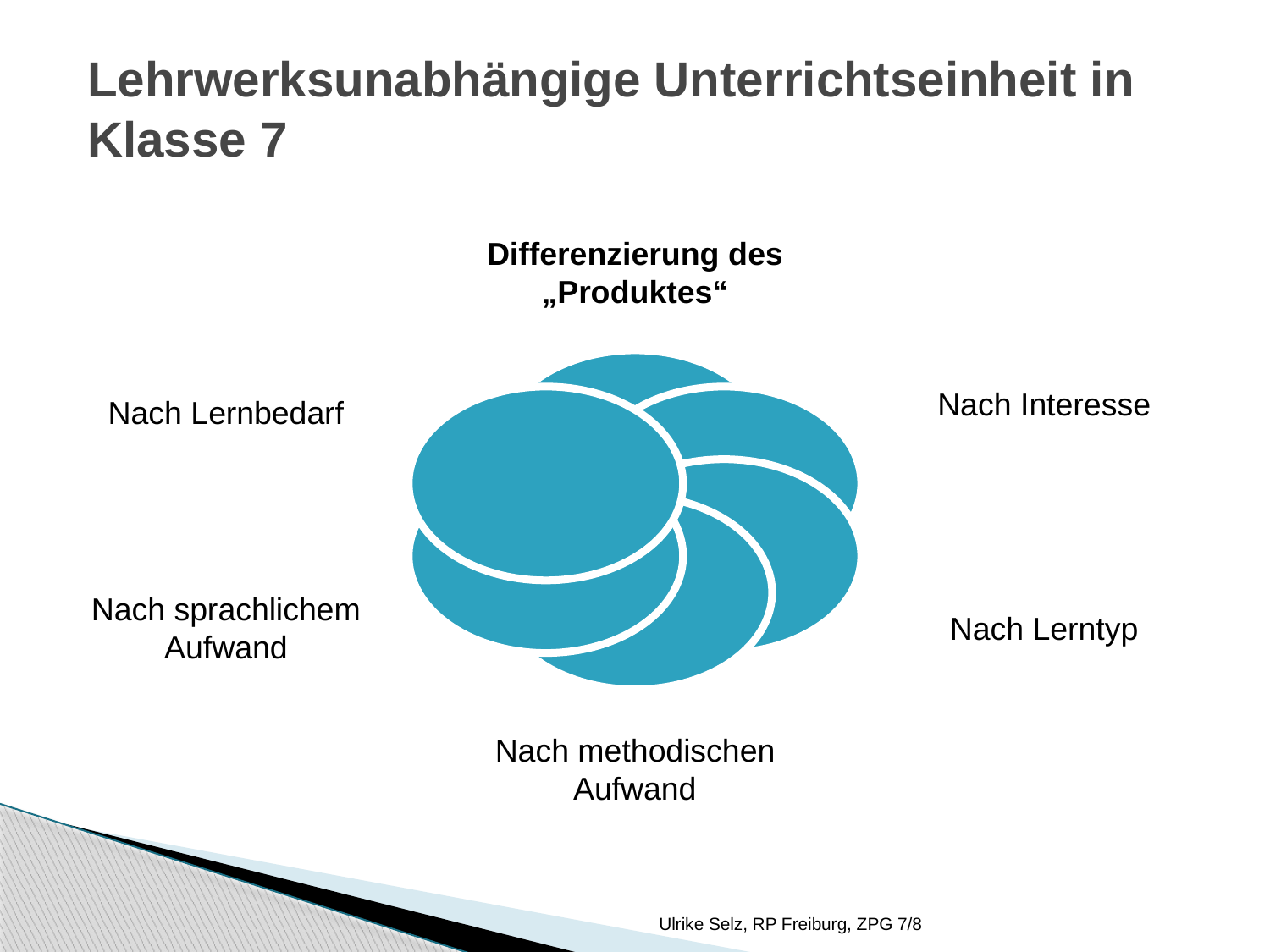

# Lehrwerksunabhängige Unterrichtseinheit in Klasse 7
Differenzierung des „Produktes“
Nach Interesse
Nach Lerntyp
Nach methodischen Aufwand
Nach sprachlichem Aufwand
Nach Lernbedarf
Ulrike Selz, RP Freiburg, ZPG 7/8